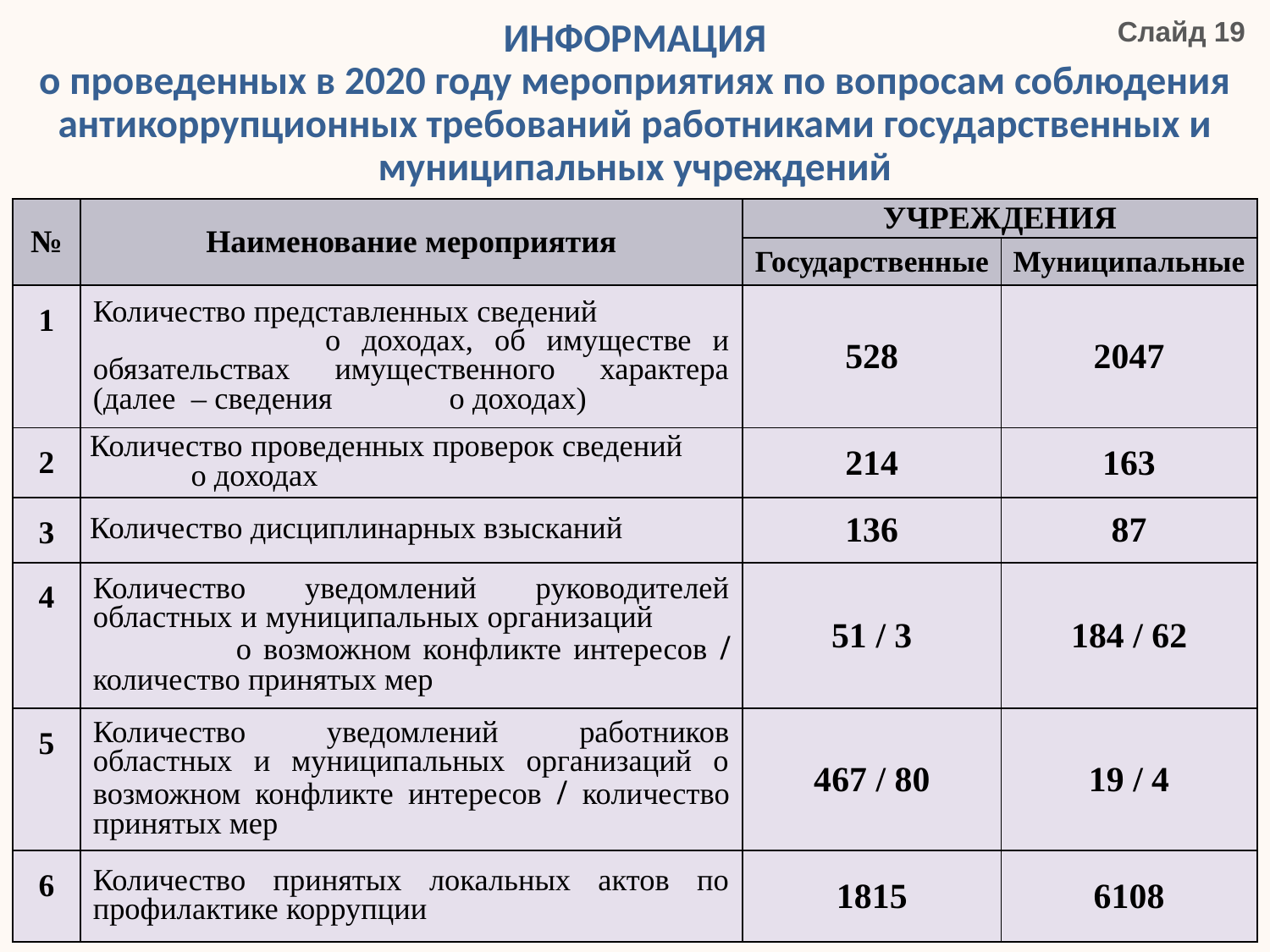

Слайд 19
# ИНФОРМАЦИЯ о проведенных в 2020 году мероприятиях по вопросам соблюдения антикоррупционных требований работниками государственных и муниципальных учреждений
| № | Наименование мероприятия | УЧРЕЖДЕНИЯ |  |
| --- | --- | --- | --- |
|  |  | Государственные | Муниципальные |
| 1 | Количество представленных сведений о доходах, об имуществе и обязательствах имущественного характера (далее – сведения о доходах) | 528 | 2047 |
| 2 | Количество проведенных проверок сведений о доходах | 214 | 163 |
| 3 | Количество дисциплинарных взысканий | 136 | 87 |
| 4 | Количество уведомлений руководителей областных и муниципальных организаций о возможном конфликте интересов / количество принятых мер | 51 / 3 | 184 / 62 |
| 5 | Количество уведомлений работников областных и муниципальных организаций о возможном конфликте интересов / количество принятых мер | 467 / 80 | 19 / 4 |
| 6 | Количество принятых локальных актов по профилактике коррупции | 1815 | 6108 |